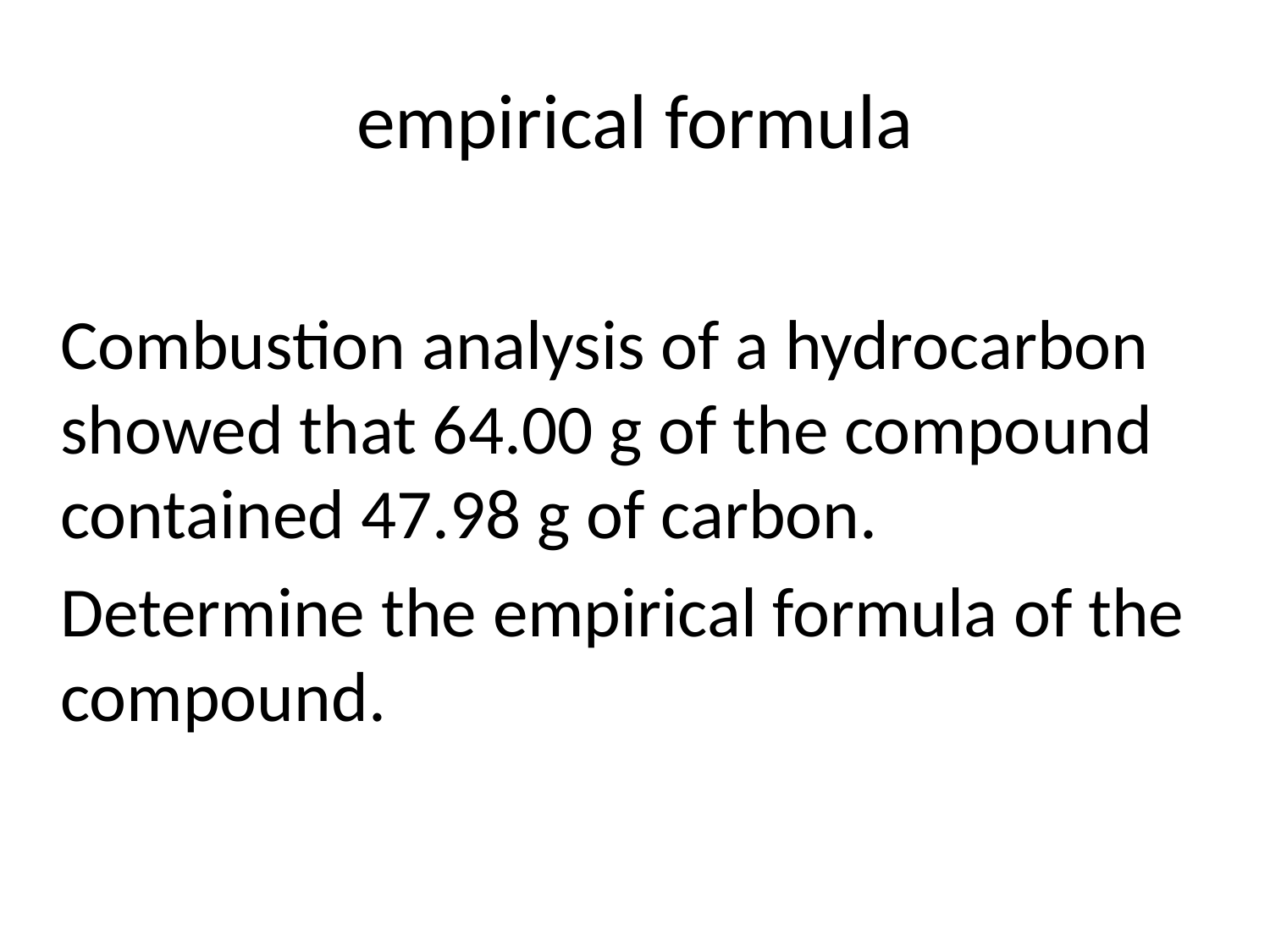

# empirical formula
   Combustion analysis of a hydrocarbon showed that 64.00 g of the compound contained 47.98 g of carbon.
   Determine the empirical formula of the compound.